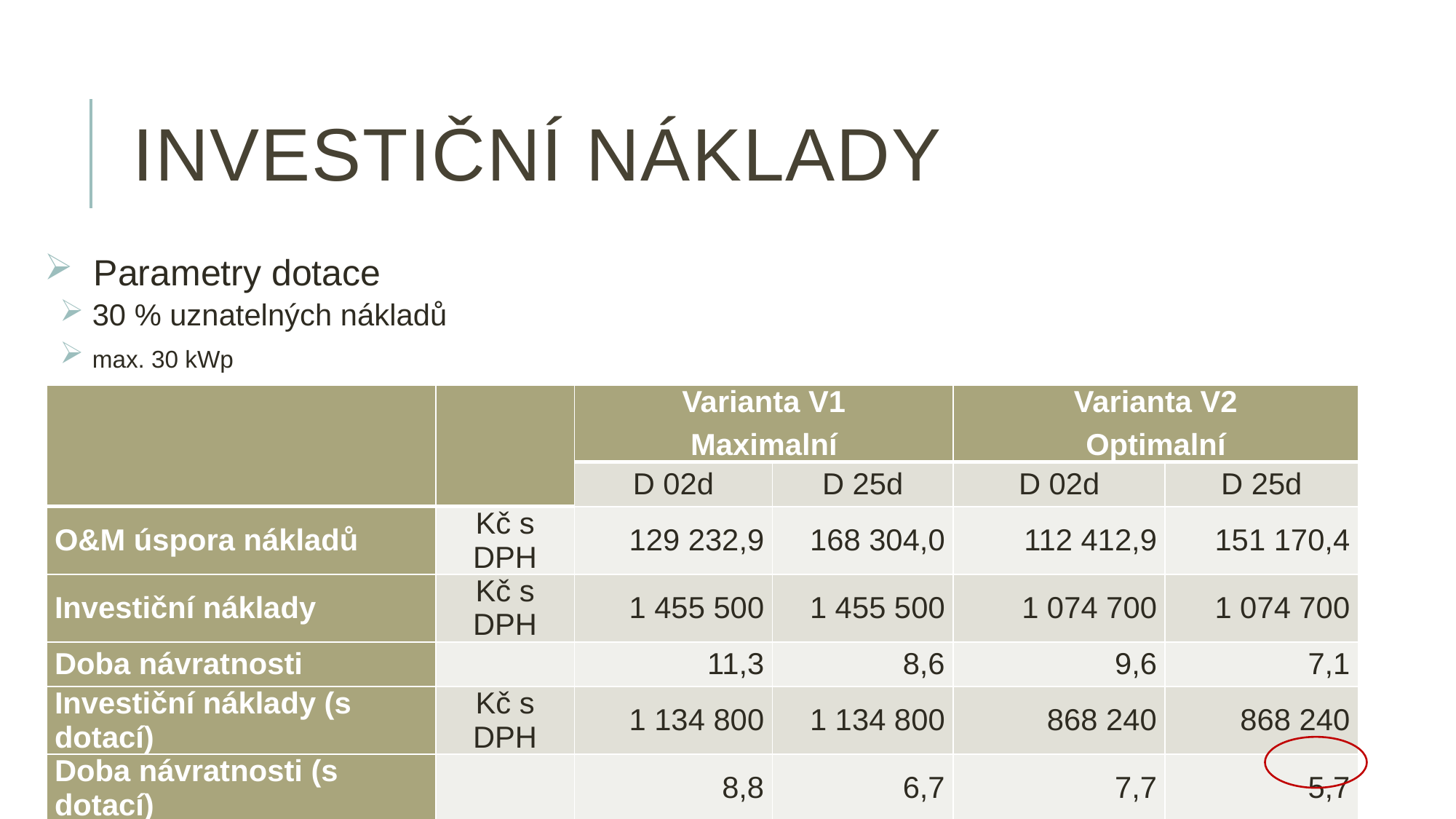

# Investiční náklady
  Parametry dotace
 30 % uznatelných nákladů
 max. 30 kWp

|  |  | Varianta V1 Maximalní |  | Varianta V2 Optimalní |  |
| --- | --- | --- | --- | --- | --- |
|  |  | D 02d | D 25d | D 02d | D 25d |
| O&M úspora nákladů | Kč s DPH | 129 232,9 | 168 304,0 | 112 412,9 | 151 170,4 |
| Investiční náklady | Kč s DPH | 1 455 500 | 1 455 500 | 1 074 700 | 1 074 700 |
| Doba návratnosti |  | 11,3 | 8,6 | 9,6 | 7,1 |
| Investiční náklady (s dotací) | Kč s DPH | 1 134 800 | 1 134 800 | 868 240 | 868 240 |
| Doba návratnosti (s dotací) |  | 8,8 | 6,7 | 7,7 | 5,7 |